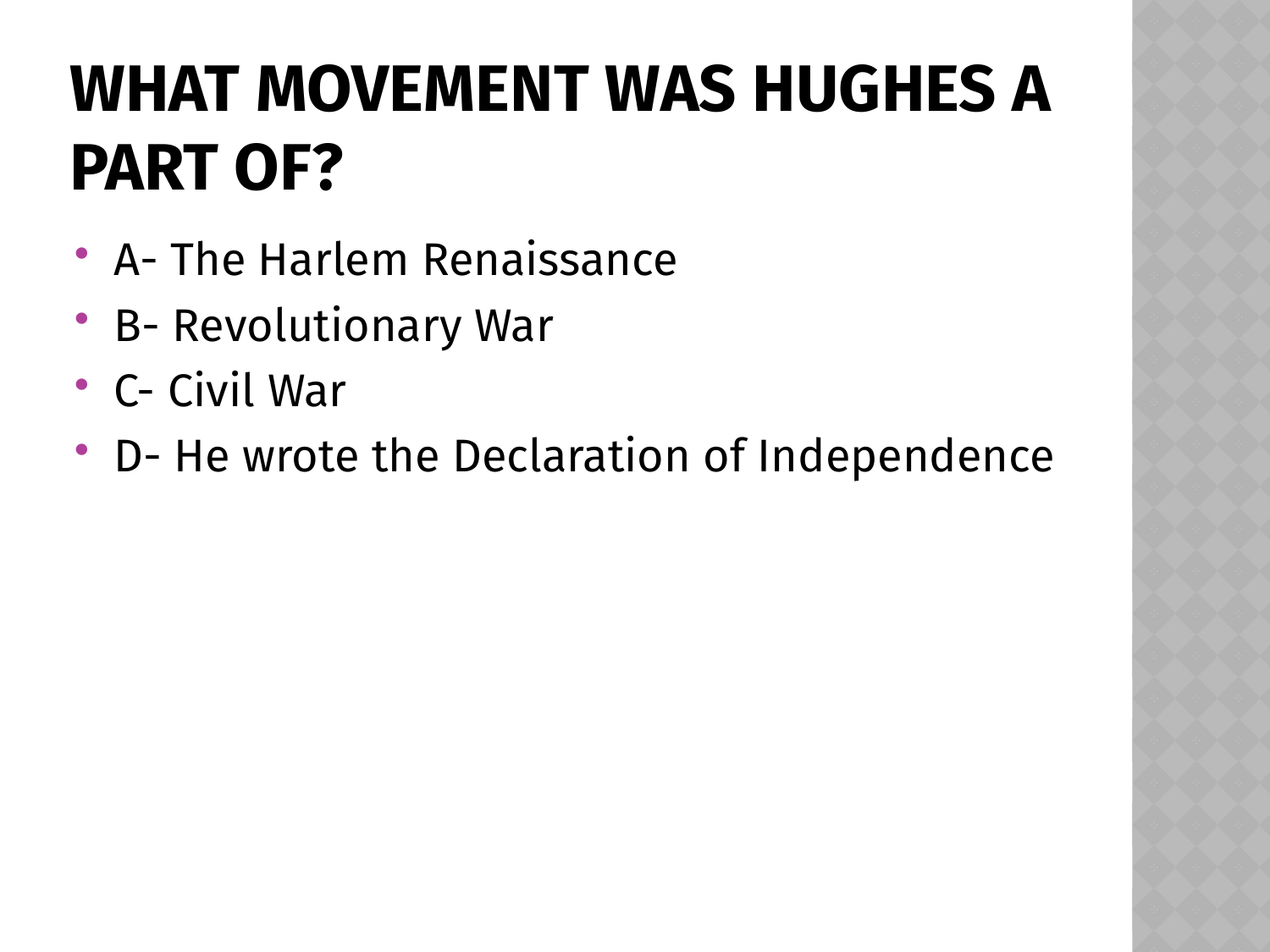

# What movement was Hughes a part of?
A- The Harlem Renaissance
B- Revolutionary War
C- Civil War
D- He wrote the Declaration of Independence